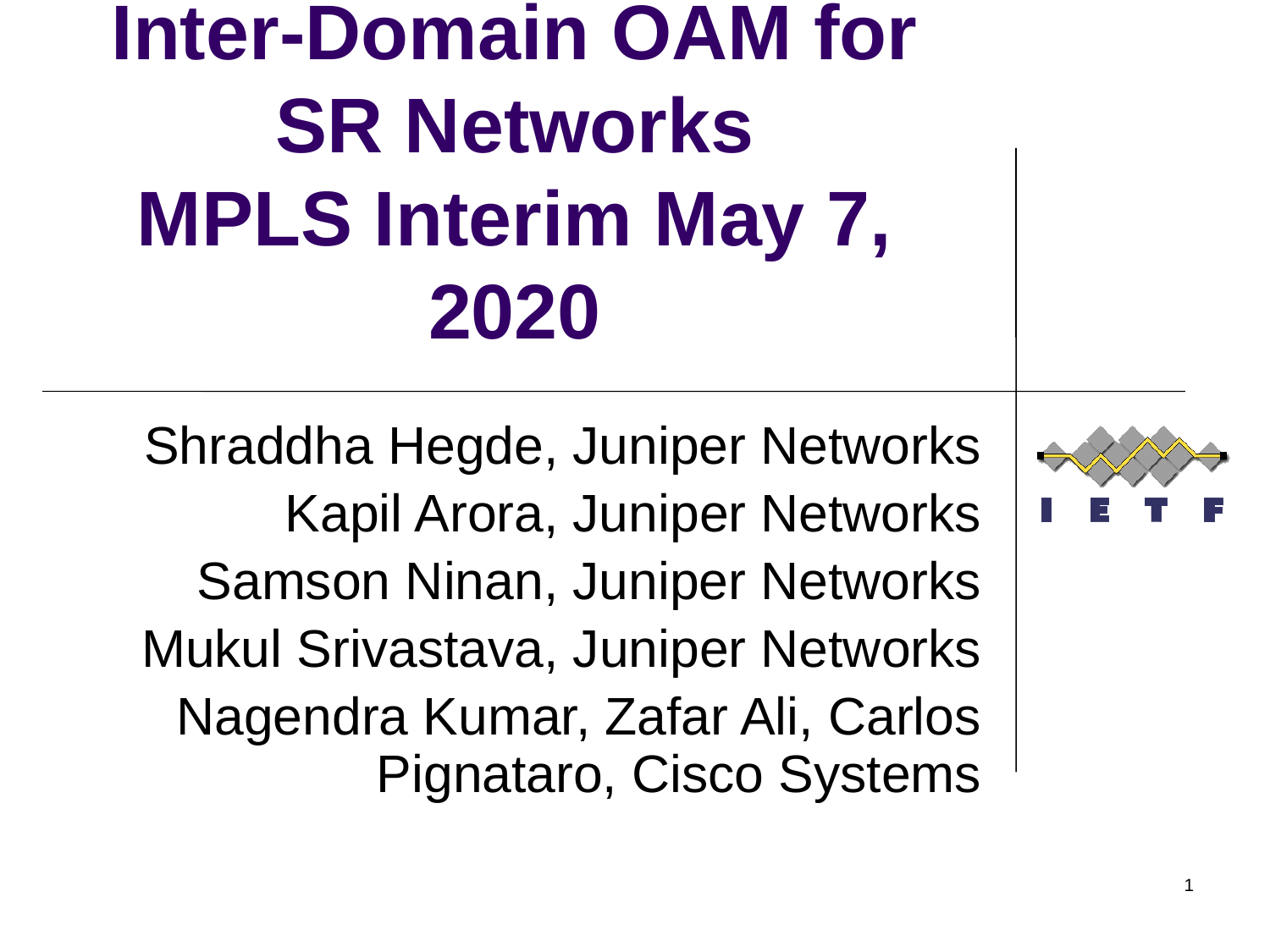

# Inter-Domain OAM for SR Networks MPLS Interim May 7, 2020
Shraddha Hegde, Juniper Networks
Kapil Arora, Juniper Networks
Samson Ninan, Juniper Networks
Mukul Srivastava, Juniper Networks
Nagendra Kumar, Zafar Ali, Carlos Pignataro, Cisco Systems

1